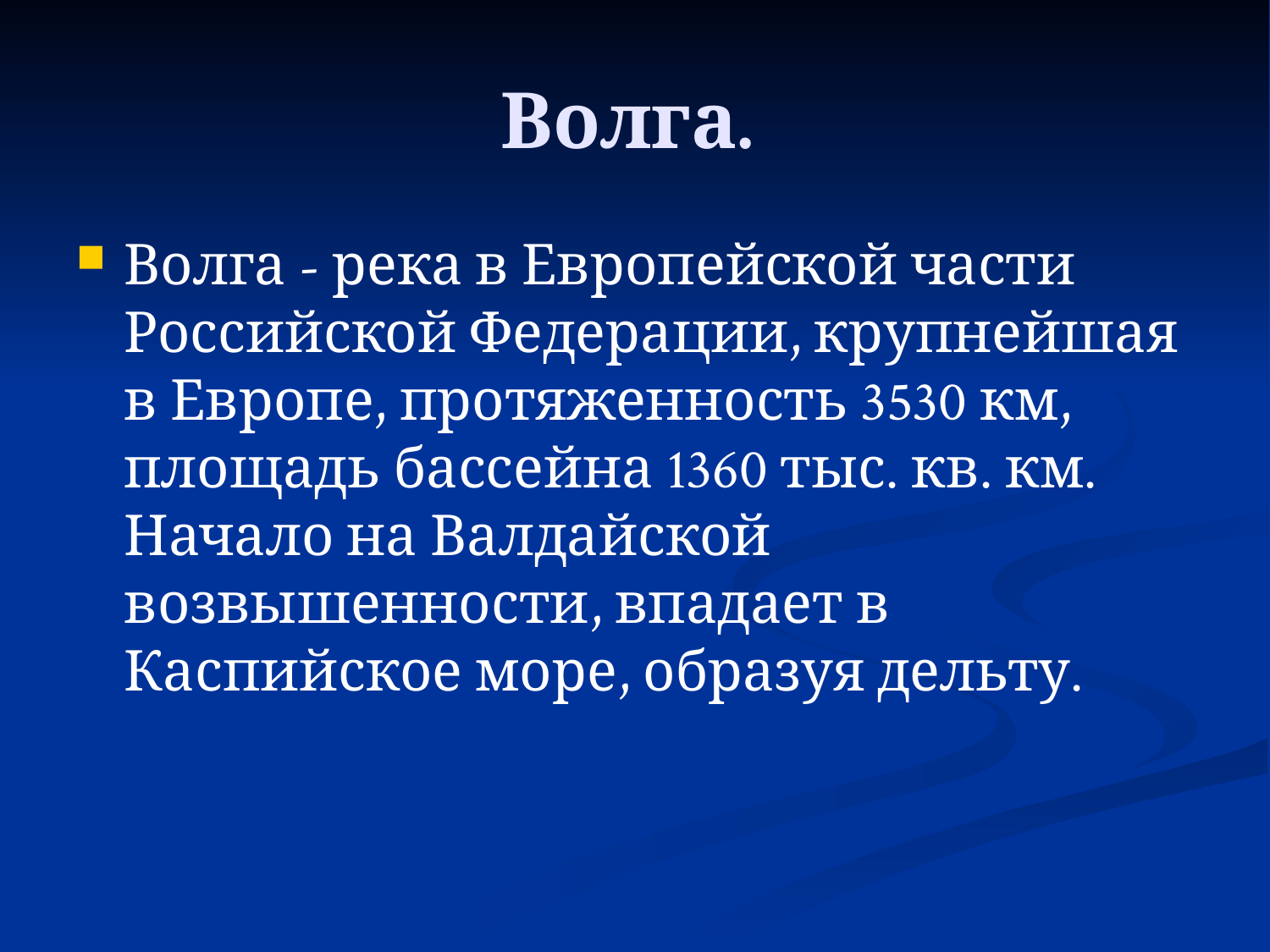

# Волга.
Волга - река в Европейской части Российской Федерации, крупнейшая в Европе, протяженность 3530 км, площадь бассейна 1360 тыс. кв. км. Начало на Валдайской возвышенности, впадает в Каспийское море, образуя дельту.